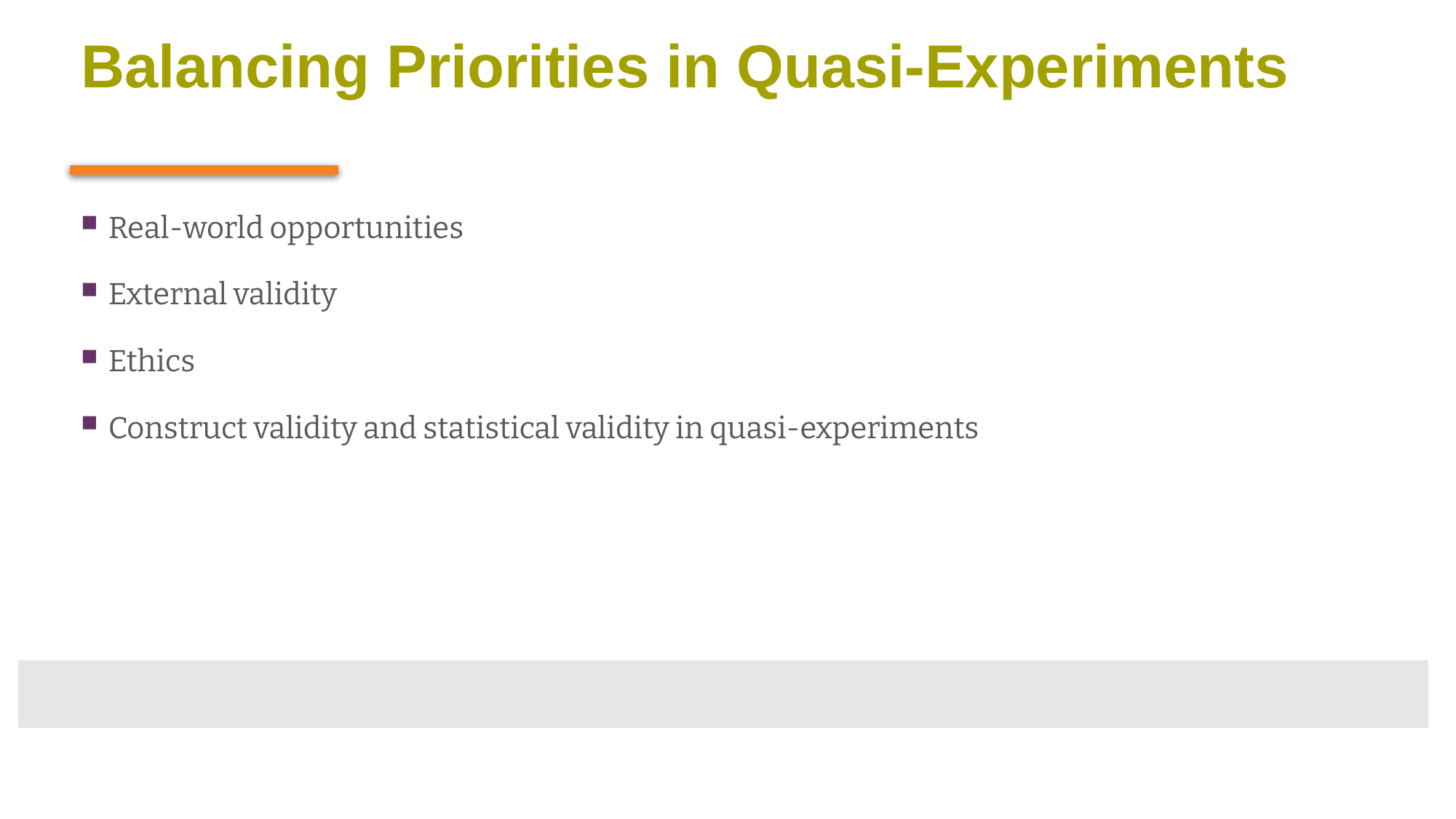

# Balancing Priorities in Quasi-Experiments
Real-world opportunities
External validity
Ethics
Construct validity and statistical validity in quasi-experiments